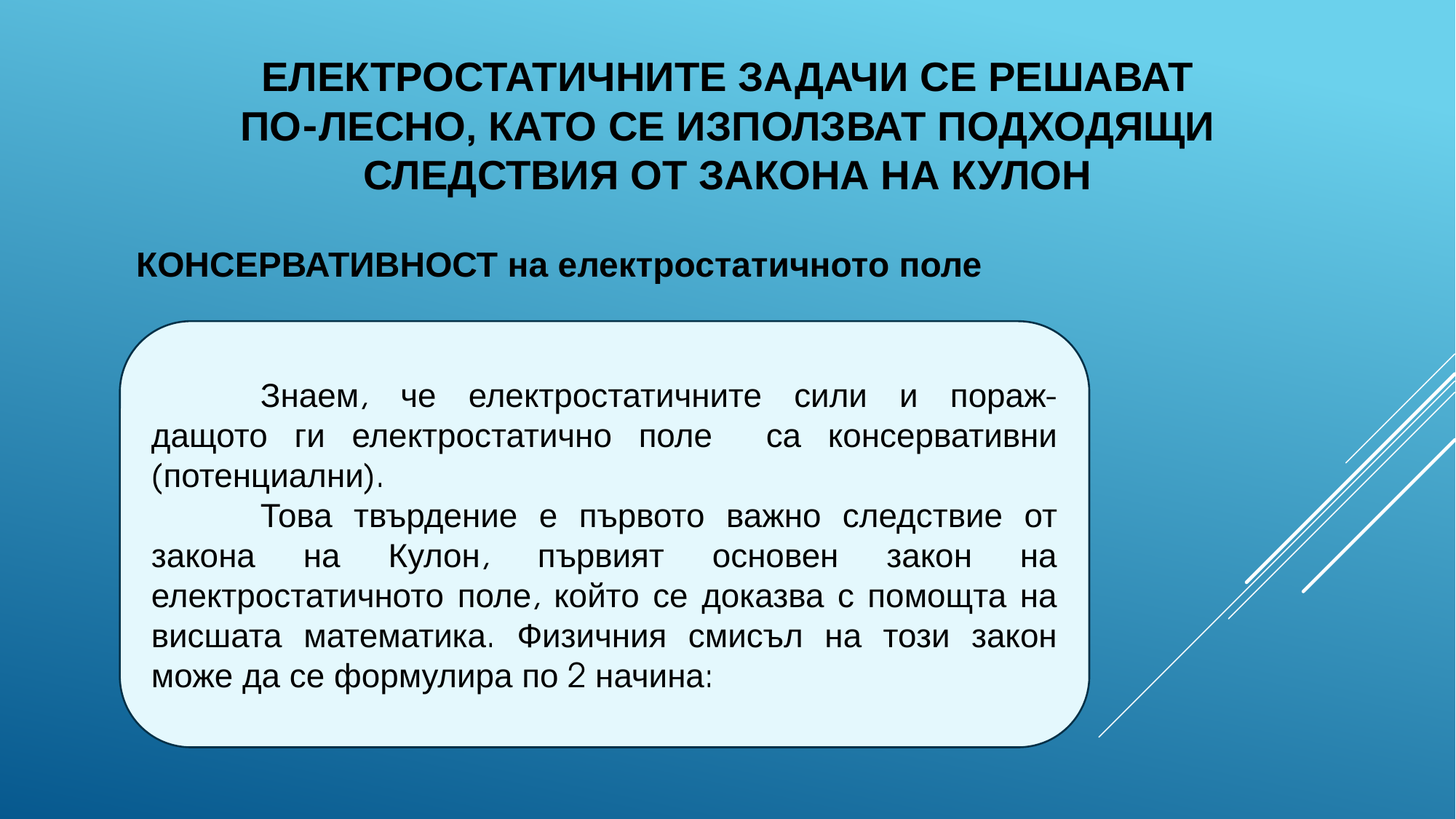

Електростатичните задачи се решават
По-лесно, като се използват подходящи следствия от закона на Кулон
КОНСЕРВАТИВНОСТ на електростатичното поле
	Знаем, че електростатичните сили и пораж-дащото ги електростатично поле  са консервативни (потенциални).
	Това твърдение е първото важно следствие от закона на Кулон, първият основен закон на електростатичното поле, който се доказва с помощта на висшата математика. Физичния смисъл на този закон може да се формулира по 2 начина: